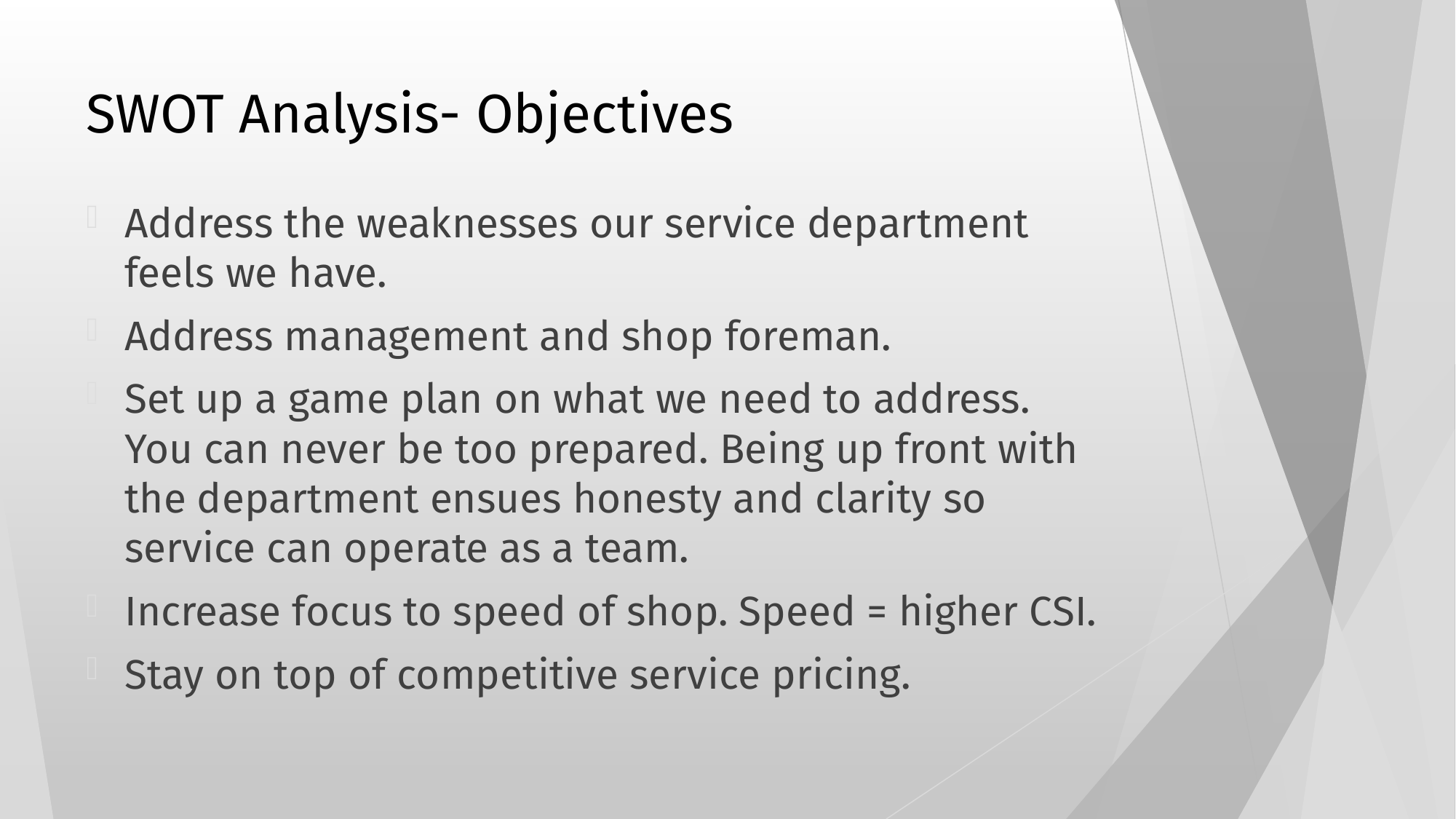

# SWOT Analysis- Objectives
Address the weaknesses our service department feels we have.
Address management and shop foreman.
Set up a game plan on what we need to address. You can never be too prepared. Being up front with the department ensues honesty and clarity so service can operate as a team.
Increase focus to speed of shop. Speed = higher CSI.
Stay on top of competitive service pricing.